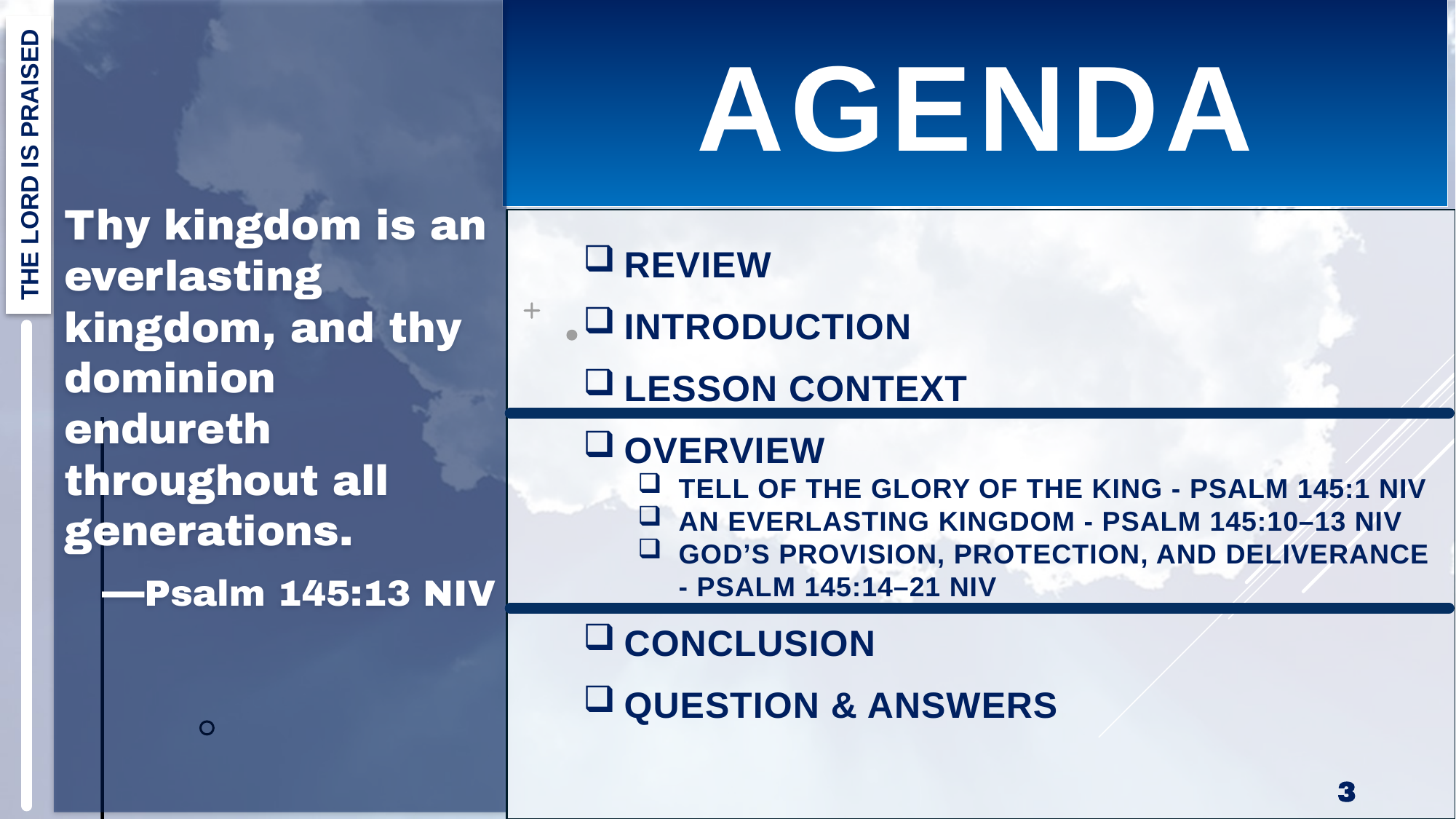

Thy kingdom is an everlasting kingdom, and thy dominion endureth throughout all generations.
—Psalm 145:13 NIV
# Agenda
The Lord Is Praised
Review
Introduction
Lesson Context
Overview
Tell of the Glory of the King - Psalm 145:1 NIV
An Everlasting Kingdom - Psalm 145:10–13 NIV
God’s Provision, Protection, and Deliverance - Psalm 145:14–21 NIV
Conclusion
Question & Answers

3